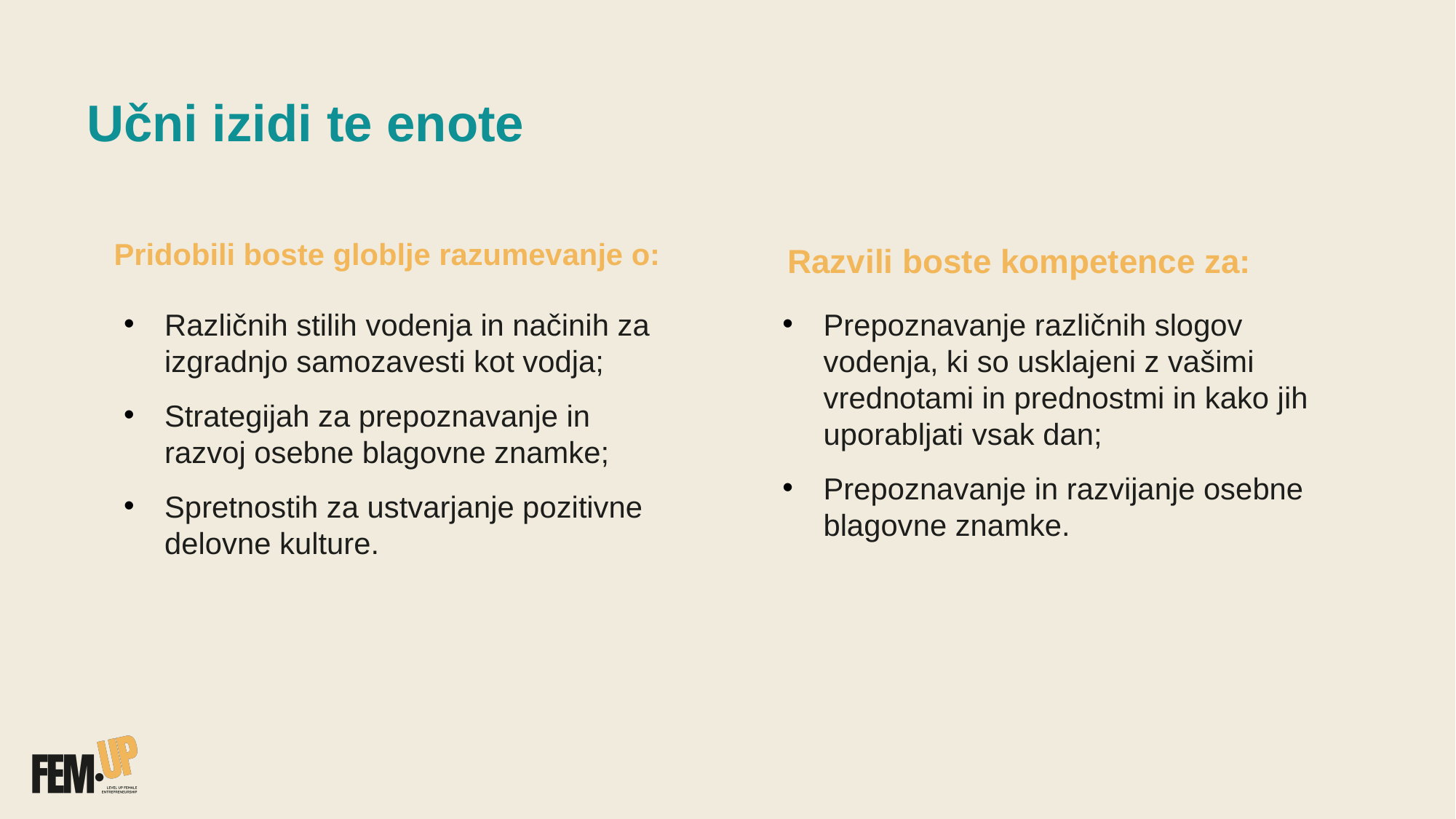

# Učni izidi te enote
Pridobili boste globlje razumevanje o:
Razvili boste kompetence za:

Različnih stilih vodenja in načinih za izgradnjo samozavesti kot vodja;
Strategijah za prepoznavanje in razvoj osebne blagovne znamke;
Spretnostih za ustvarjanje pozitivne delovne kulture.
Prepoznavanje različnih slogov vodenja, ki so usklajeni z vašimi vrednotami in prednostmi in kako jih uporabljati vsak dan;
Prepoznavanje in razvijanje osebne  blagovne znamke.